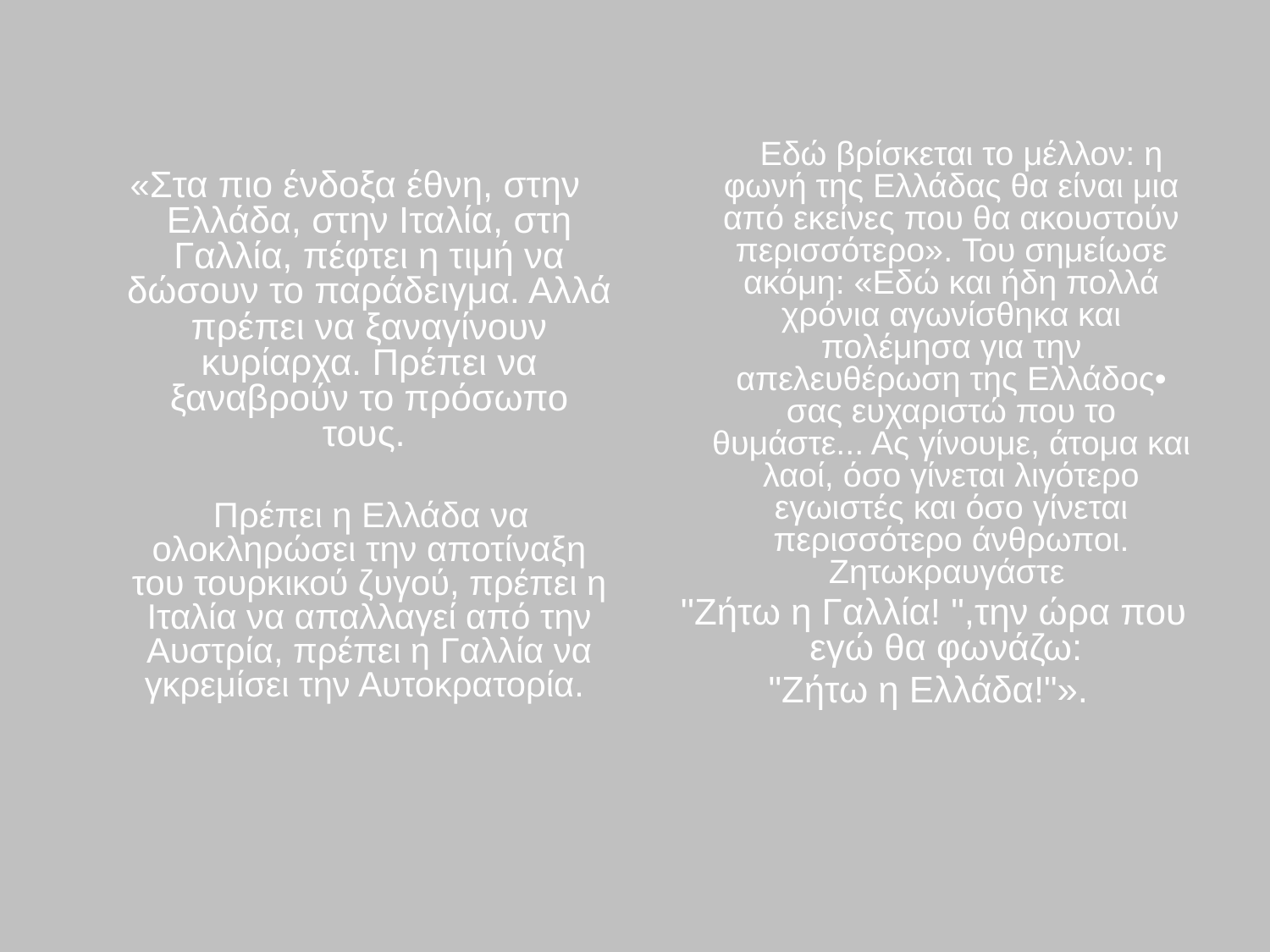

Εδώ βρίσκεται το μέλλον: η φωνή της Ελλάδας θα είναι μια από εκείνες που θα ακουστούν περισσότερο». Του σημείωσε ακόμη: «Εδώ και ήδη πολλά χρόνια αγωνίσθηκα και πολέμησα για την απελευθέρωση της Ελλάδος• σας ευχαριστώ που το θυμάστε... Ας γίνουμε, άτομα και λαοί, όσο γίνεται λιγότερο εγωιστές και όσο γίνεται περισσότερο άνθρωποι. Ζητωκραυγάστε
''Ζήτω η Γαλλία! ",την ώρα που εγώ θα φωνάζω:
"Ζήτω η Ελλάδα!"».

 «Στα πιο ένδοξα έθνη, στην Ελλάδα, στην Ιταλία, στη Γαλλία, πέφτει η τιμή να δώσουν το παράδειγμα. Αλλά πρέπει να ξαναγίνουν κυρίαρχα. Πρέπει να ξαναβρούν το πρόσωπο τους.

    Πρέπει η Ελλάδα να ολοκληρώσει την αποτίναξη του τουρκικού ζυγού, πρέπει η Ιταλία να απαλλαγεί από την Αυστρία, πρέπει η Γαλλία να γκρεμίσει την Αυτοκρατορία.